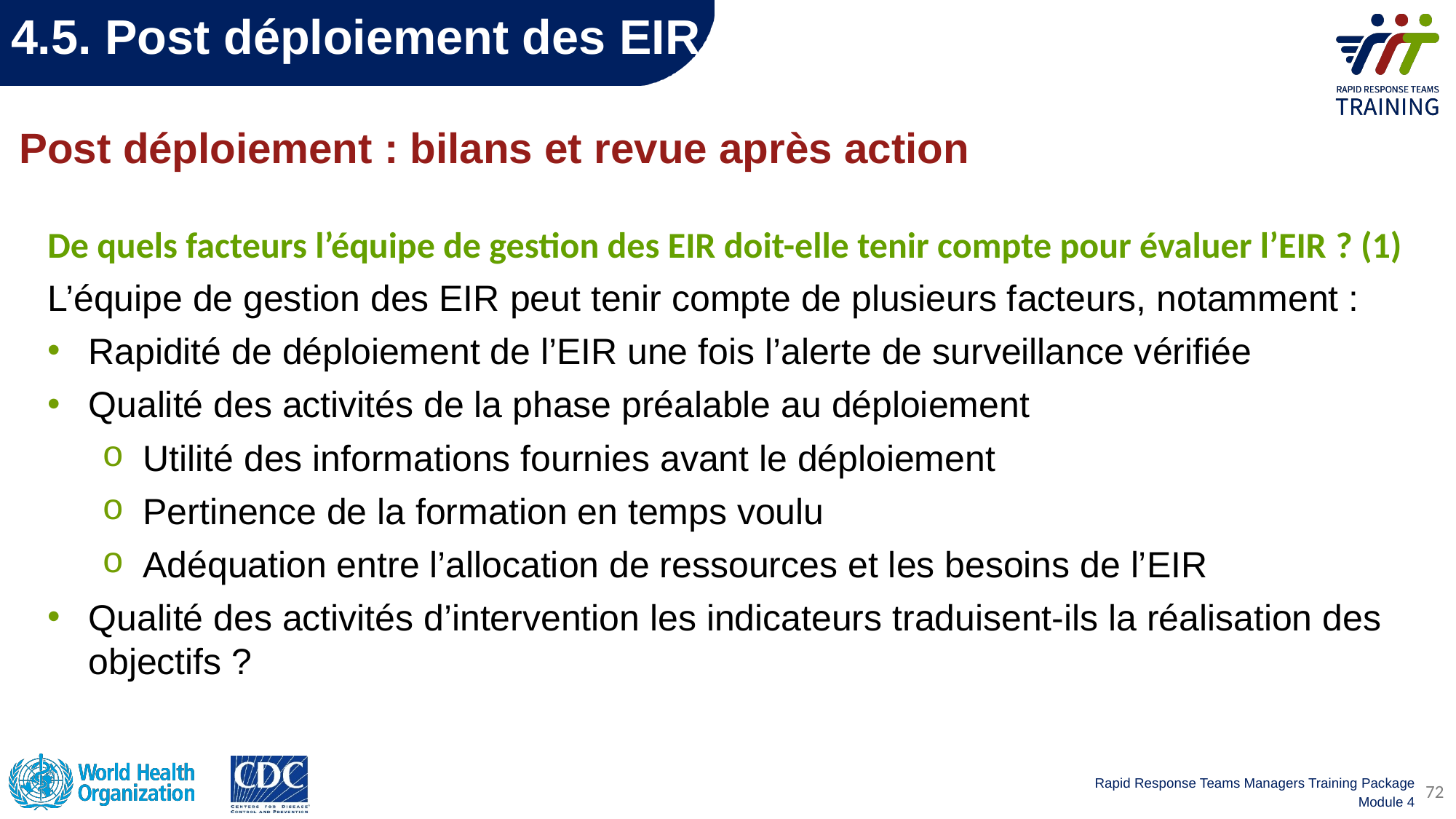

4.5. Post déploiement des EIR
# Post déploiement : bilans et revue après action
De quels facteurs l’équipe de gestion des EIR doit-elle tenir compte pour évaluer l’EIR ? (1)
L’équipe de gestion des EIR peut tenir compte de plusieurs facteurs, notamment :
Rapidité de déploiement de l’EIR une fois l’alerte de surveillance vérifiée
Qualité des activités de la phase préalable au déploiement
Utilité des informations fournies avant le déploiement
Pertinence de la formation en temps voulu
Adéquation entre l’allocation de ressources et les besoins de l’EIR
Qualité des activités d’intervention les indicateurs traduisent-ils la réalisation des objectifs ?
72